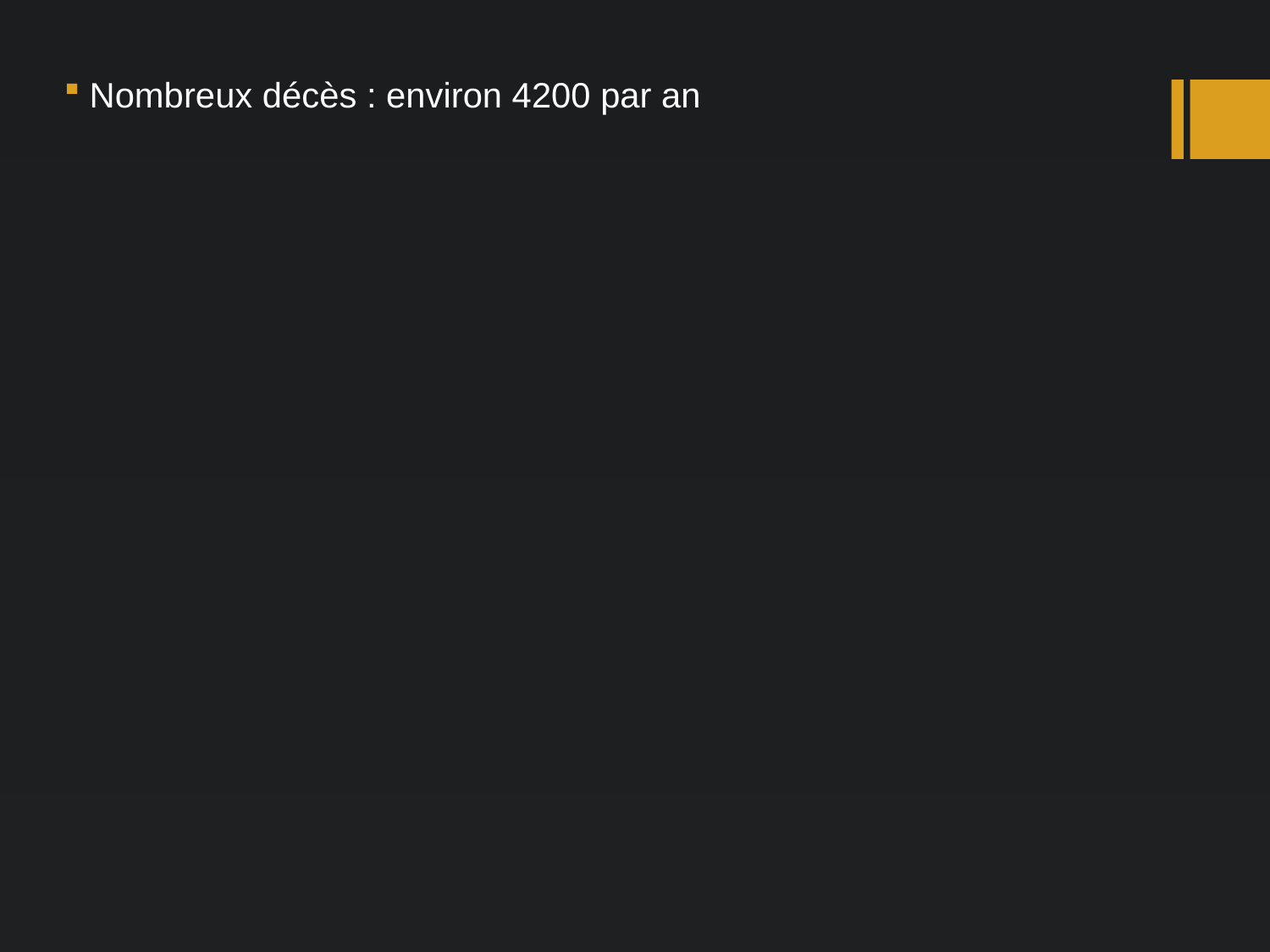

Nombreux décès : environ 4200 par an